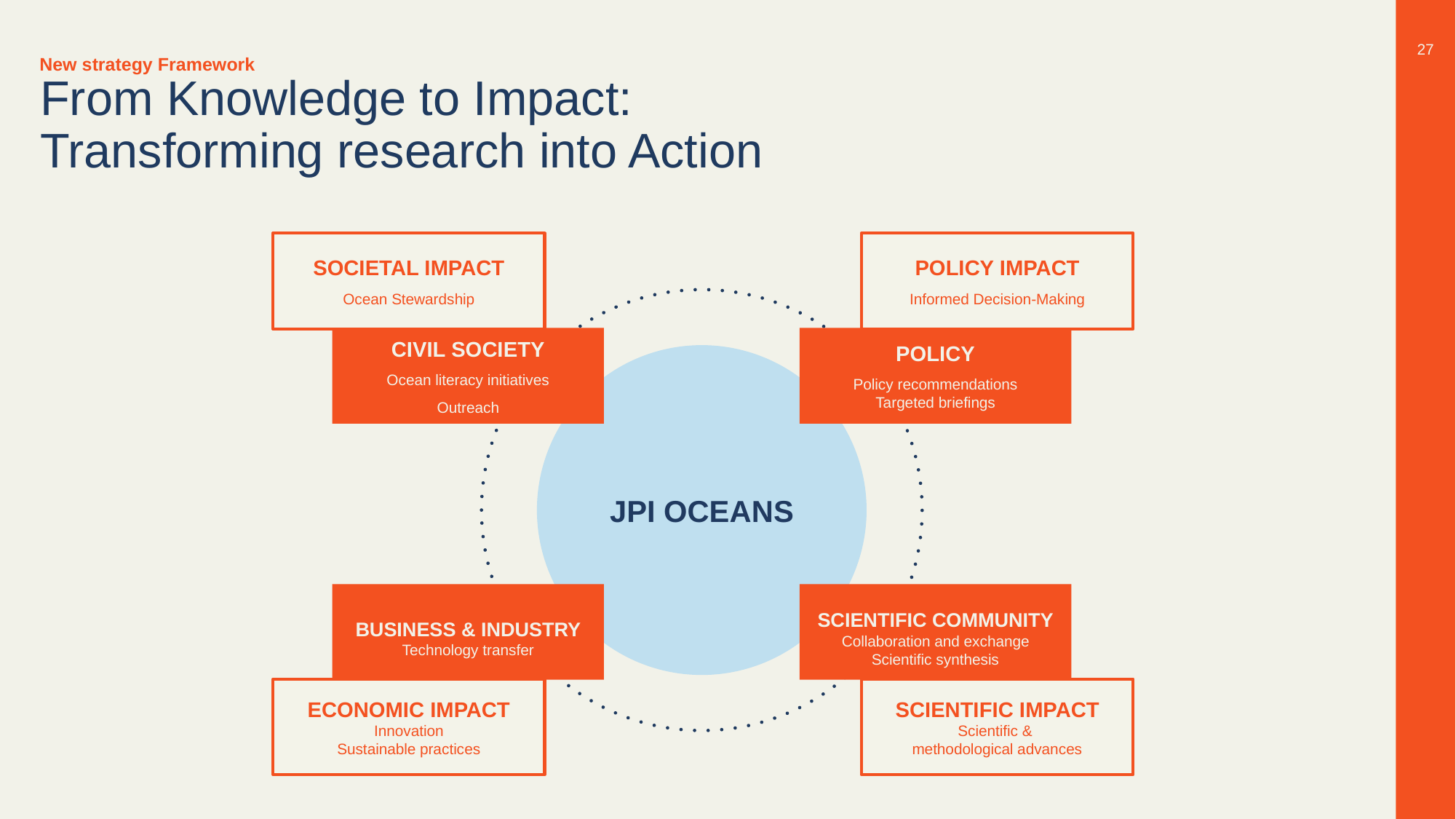

New strategy Framework
27
From Knowledge to Impact:
Transforming research into Action
SOCIETAL IMPACT
Ocean Stewardship
POLICY IMPACT
Informed Decision-Making

CIVIL SOCIETY
Ocean literacy initiatives
Outreach
POLICY
Policy recommendations
Targeted briefings
JPI OCEANS
BUSINESS & INDUSTRY
Technology transfer
SCIENTIFIC COMMUNITY
Collaboration and exchange
Scientific synthesis
ECONOMIC IMPACT
Innovation
Sustainable practices
SCIENTIFIC IMPACT
Scientific &
methodological advances